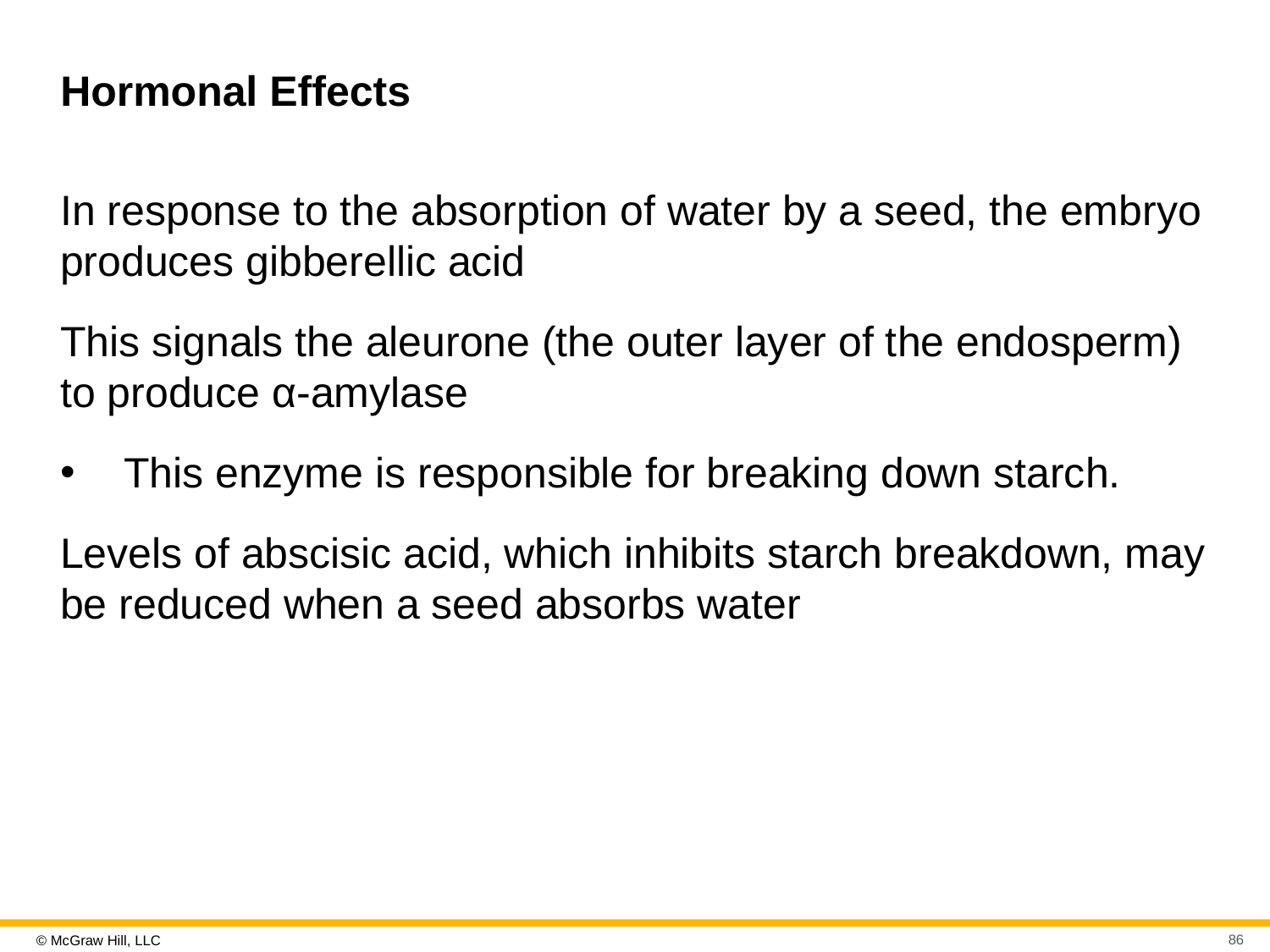

# Hormonal Effects
In response to the absorption of water by a seed, the embryo produces gibberellic acid
This signals the aleurone (the outer layer of the endosperm) to produce α-amylase
This enzyme is responsible for breaking down starch.
Levels of abscisic acid, which inhibits starch breakdown, may be reduced when a seed absorbs water
86